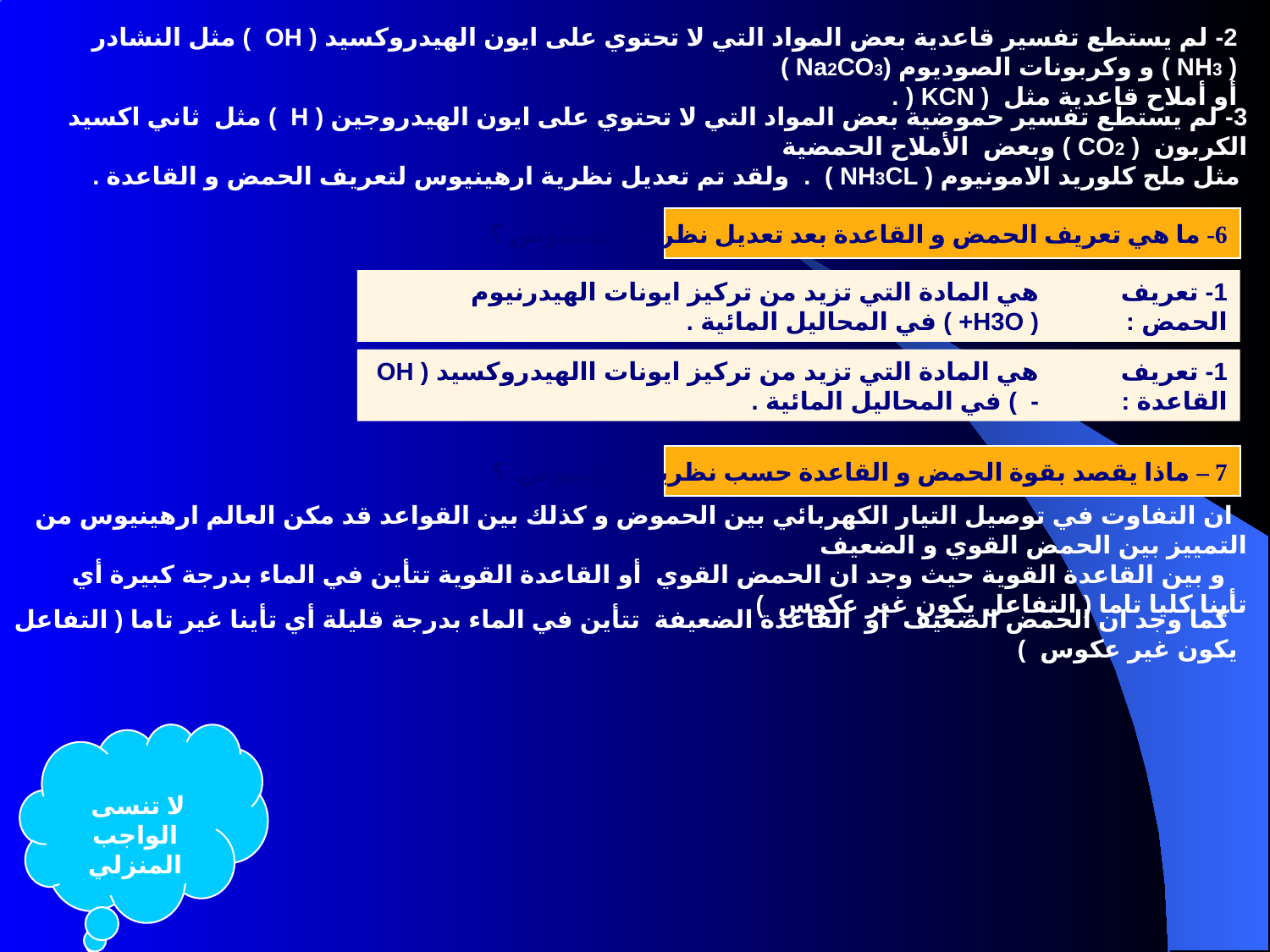

2- لم يستطع تفسير قاعدية بعض المواد التي لا تحتوي على ايون الهيدروكسيد ( OH  ) مثل النشادر ( NH3 ) و وكربونات الصوديوم (Na2CO3 )
أو أملاح قاعدية مثل  ( KCN ( .
3- لم يستطع تفسير حموضية بعض المواد التي لا تحتوي على ايون الهيدروجين ( H  ) مثل  ثاني اكسيد الكربون  ( CO2 ) وبعض  الأملاح الحمضية
 مثل ملح كلوريد الامونيوم ( NH3CL )  .  ولقد تم تعديل نظرية ارهينيوس لتعريف الحمض و القاعدة .
6- ما هي تعريف الحمض و القاعدة بعد تعديل نظرية ارهينيوس ؟
هي المادة التي تزيد من تركيز ايونات الهيدرنيوم ( H3O+ ) في المحاليل المائية .
1- تعريف الحمض :
هي المادة التي تزيد من تركيز ايونات االهيدروكسيد ( OH -  ) في المحاليل المائية .
1- تعريف القاعدة :
7 – ماذا يقصد بقوة الحمض و القاعدة حسب نظرية ارهينيوس  ؟
  ان التفاوت في توصيل التيار الكهربائي بين الحموض و كذلك بين القواعد قد مكن العالم ارهينيوس من التمييز بين الحمض القوي و الضعيف
   و بين القاعدة القوية حيث وجد ان الحمض القوي  أو القاعدة القوية تتأين في الماء بدرجة كبيرة أي تأينا كليا تاما ( التفاعل يكون غير عكوس  )
 كما وجد ان الحمض الضعيف  أو  القاعدة الضعيفة  تتأين في الماء بدرجة قليلة أي تأينا غير تاما ( التفاعل يكون غير عكوس  )

 لا تنسى   الواجب المنزلي